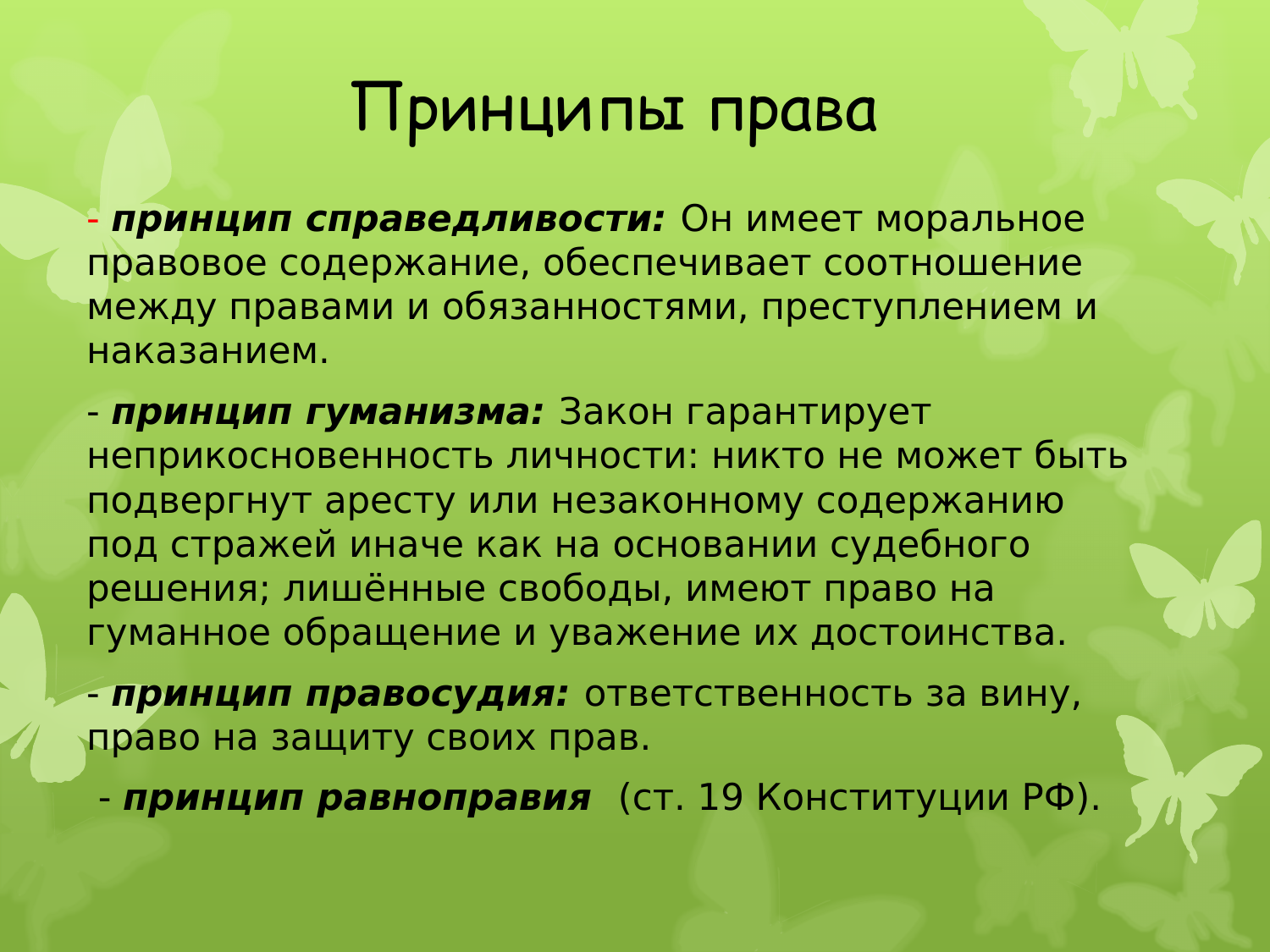

# Принципы права
- принцип справедливости: Он имеет моральное правовое содержание, обеспечивает соотношение между правами и обязанностями, преступлением и наказанием.
- принцип гуманизма: Закон гарантирует неприкосновенность личности: никто не может быть подвергнут аресту или незаконному содержанию под стражей иначе как на основании судебного решения; лишённые свободы, имеют право на гуманное обращение и уважение их достоинства.
- принцип правосудия: ответственность за вину, право на защиту своих прав.
 - принцип равноправия  (ст. 19 Конституции РФ).